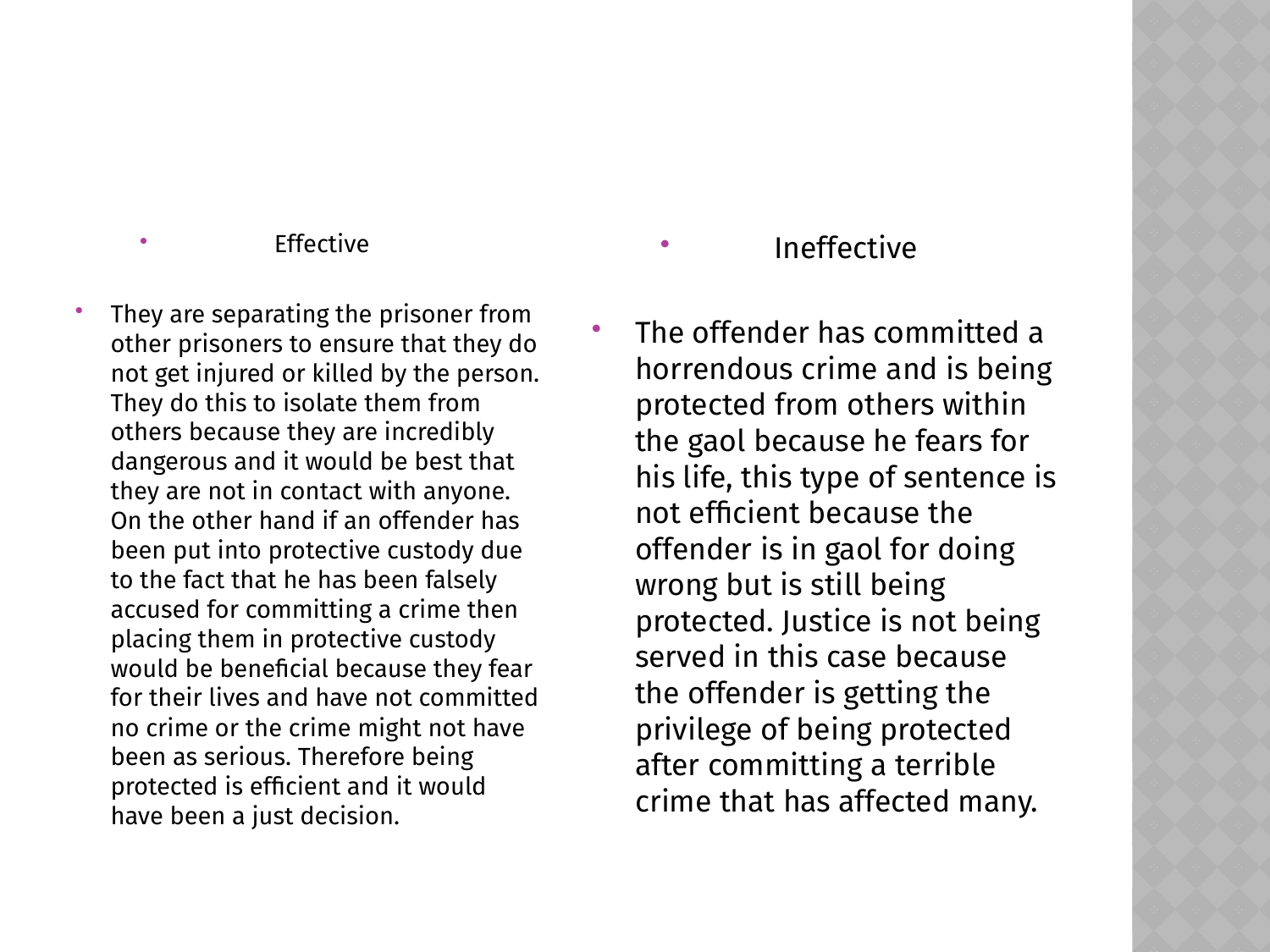

#
Effective

They are separating the prisoner from other prisoners to ensure that they do not get injured or killed by the person. They do this to isolate them from others because they are incredibly dangerous and it would be best that they are not in contact with anyone. On the other hand if an offender has been put into protective custody due to the fact that he has been falsely accused for committing a crime then placing them in protective custody would be beneficial because they fear for their lives and have not committed no crime or the crime might not have been as serious. Therefore being protected is efficient and it would have been a just decision.

Ineffective

The offender has committed a horrendous crime and is being protected from others within the gaol because he fears for his life, this type of sentence is not efficient because the offender is in gaol for doing wrong but is still being protected. Justice is not being served in this case because the offender is getting the privilege of being protected after committing a terrible crime that has affected many.